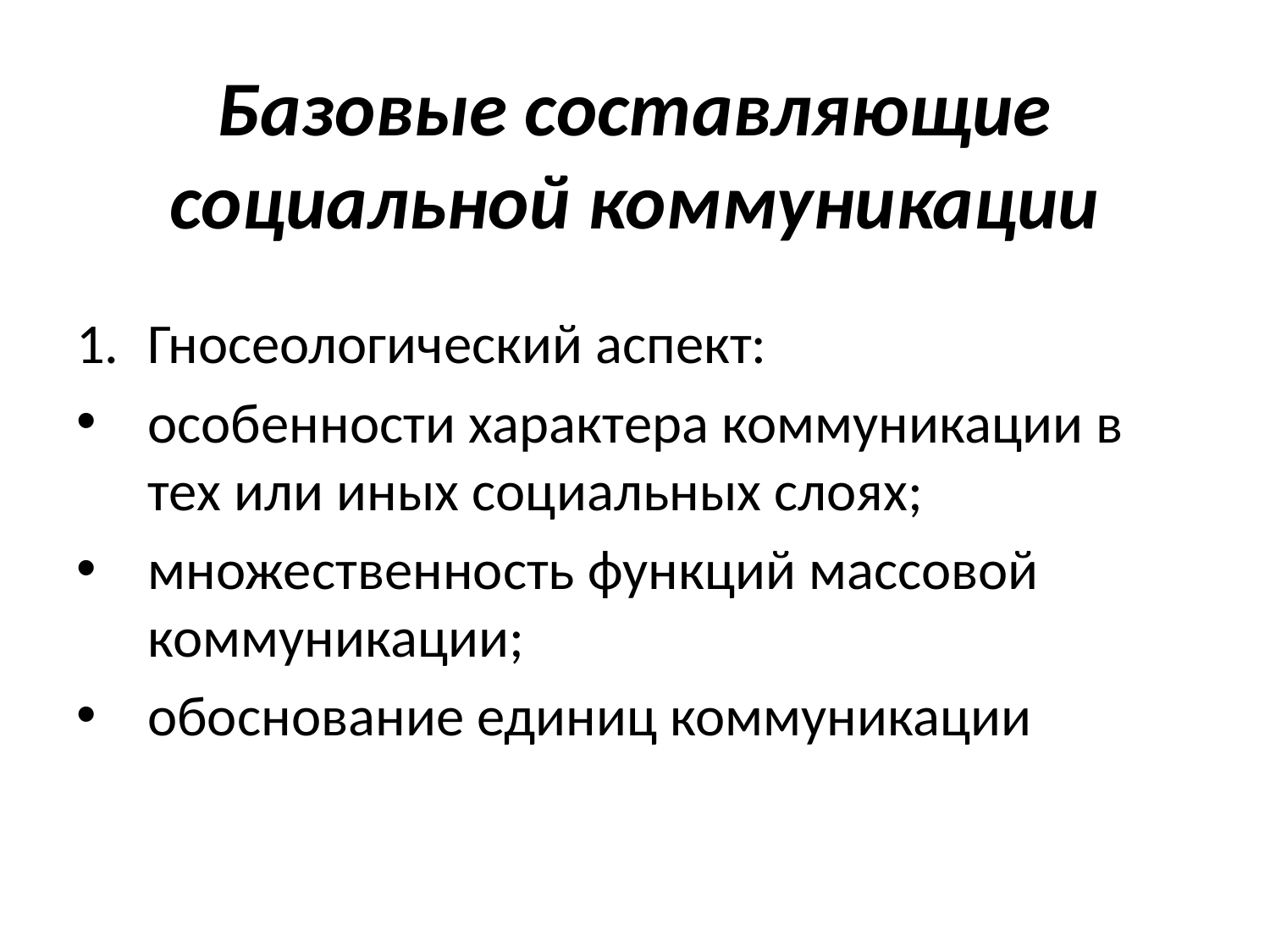

# Базовые составляющие социальной коммуникации

Гносеологический аспект:
особенности характера коммуникации в тех или иных социальных слоях;
множественность функций массовой коммуникации;
обоснование единиц коммуникации